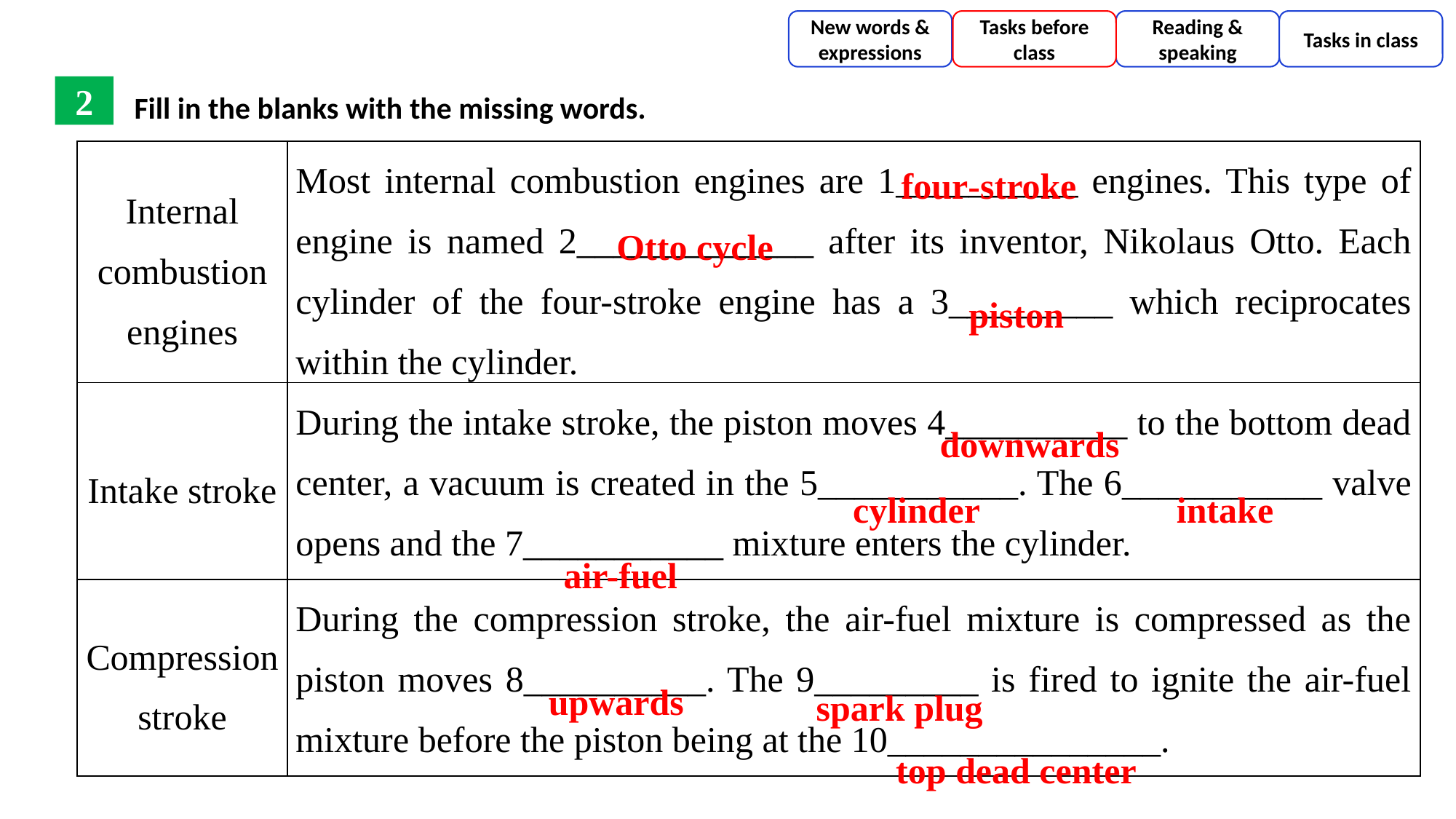

New words & expressions
Tasks before class
Reading & speaking
Tasks in class
Fill in the blanks with the missing words.

2
| Internal combustion engines | Most internal combustion engines are 1\_\_\_\_\_\_\_\_\_\_ engines. This type of engine is named 2\_\_\_\_\_\_\_\_\_\_\_\_\_ after its inventor, Nikolaus Otto. Each cylinder of the four-stroke engine has a 3\_\_\_\_\_\_\_\_\_ which reciprocates within the cylinder. |
| --- | --- |
| Intake stroke | During the intake stroke, the piston moves 4\_\_\_\_\_\_\_\_\_\_ to the bottom dead center, a vacuum is created in the 5\_\_\_\_\_\_\_\_\_\_\_. The 6\_\_\_\_\_\_\_\_\_\_\_ valve opens and the 7\_\_\_\_\_\_\_\_\_\_\_ mixture enters the cylinder. |
| Compression stroke | During the compression stroke, the air-fuel mixture is compressed as the piston moves 8\_\_\_\_\_\_\_\_\_\_. The 9\_\_\_\_\_\_\_\_\_ is fired to ignite the air-fuel mixture before the piston being at the 10\_\_\_\_\_\_\_\_\_\_\_\_\_\_\_. |
four-stroke
Otto cycle
piston
downwards
cylinder
intake
air-fuel
upwards
spark plug
top dead center